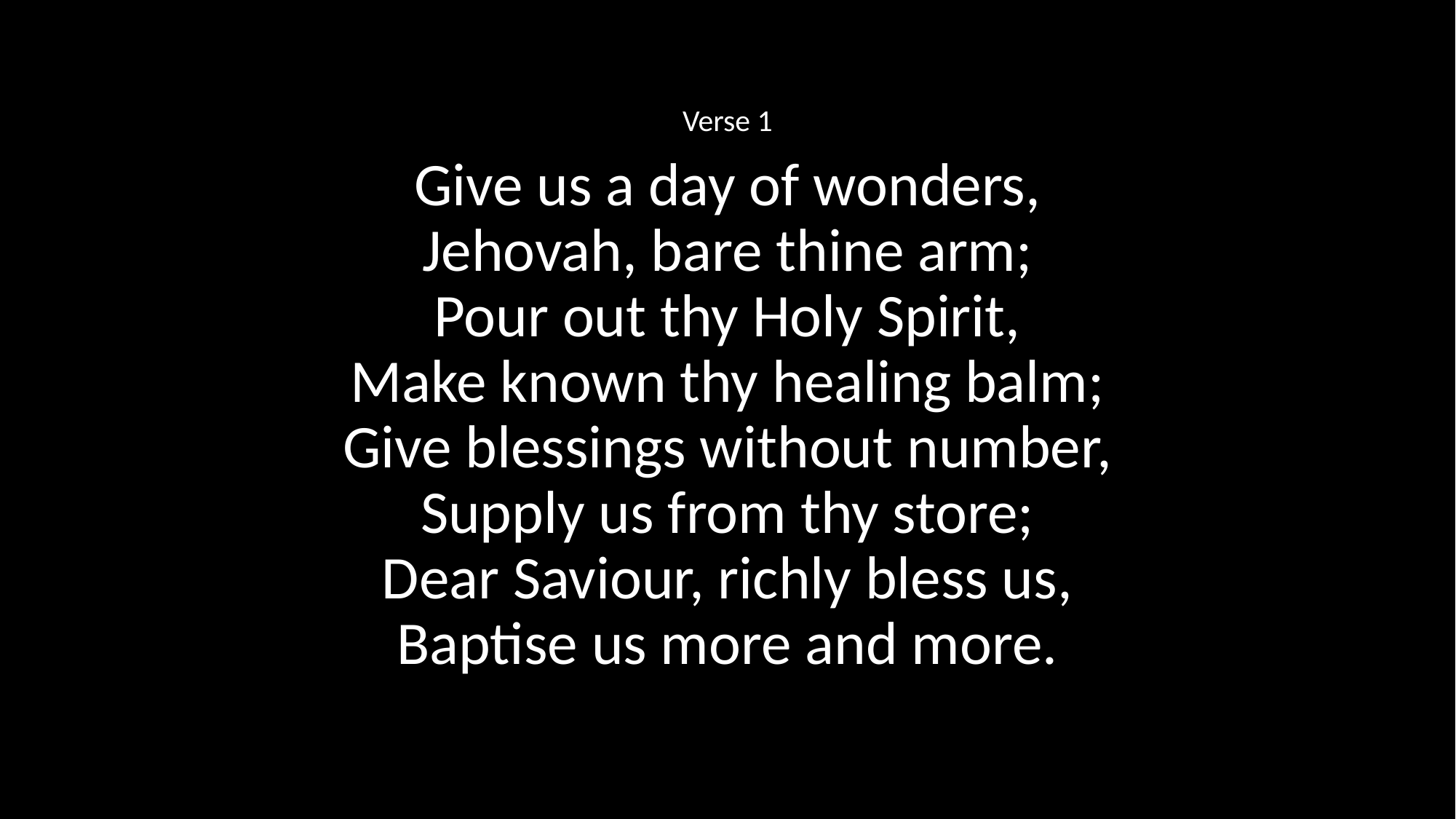

Verse 1
Give us a day of wonders,
Jehovah, bare thine arm;
Pour out thy Holy Spirit,
Make known thy healing balm;
Give blessings without number,
Supply us from thy store;
Dear Saviour, richly bless us,
Baptise us more and more.